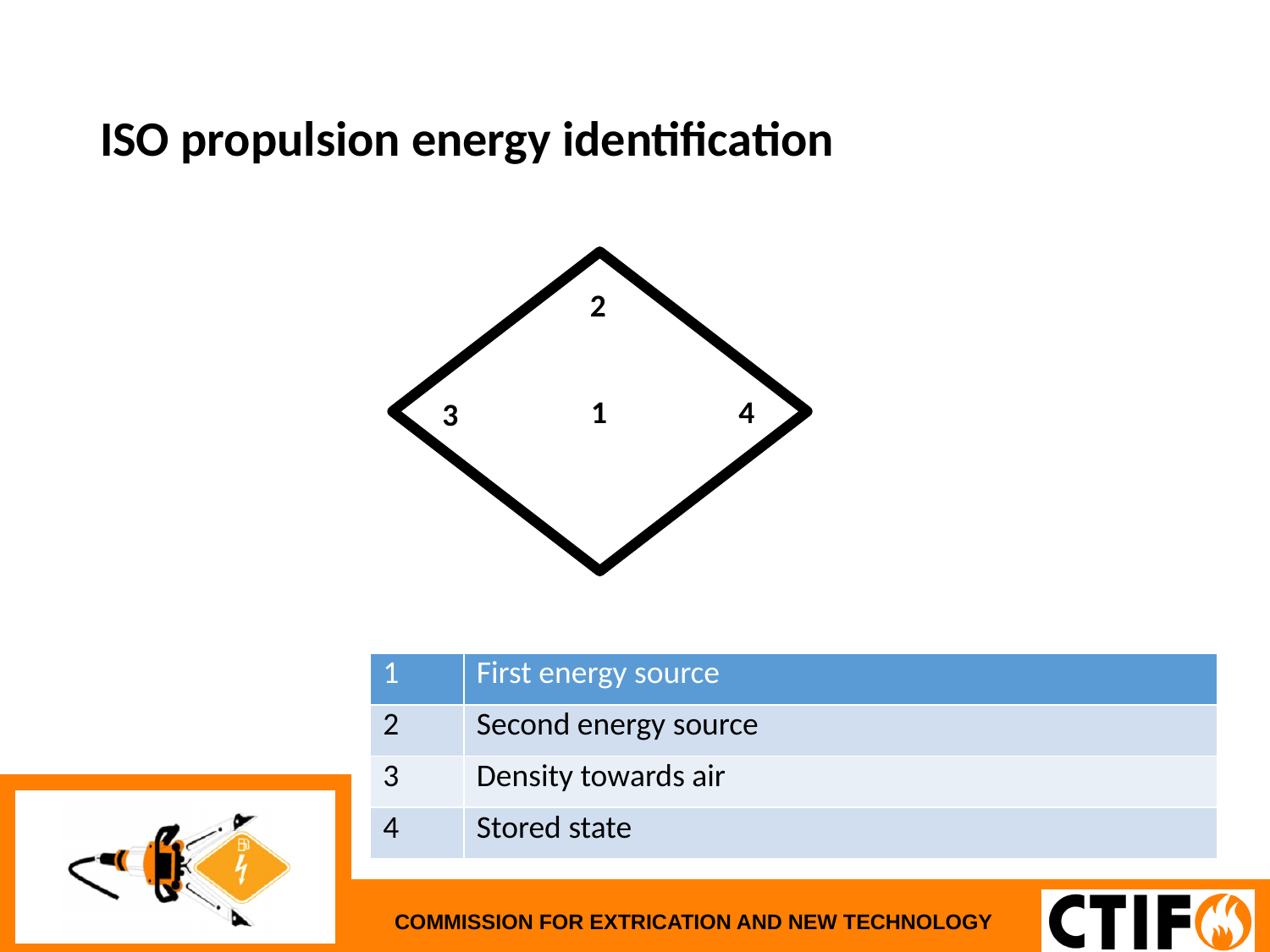

# ISO propulsion energy identification

2
1
4
3
| 1 | First energy source |
| --- | --- |
| 2 | Second energy source |
| 3 | Density towards air |
| 4 | Stored state |
11